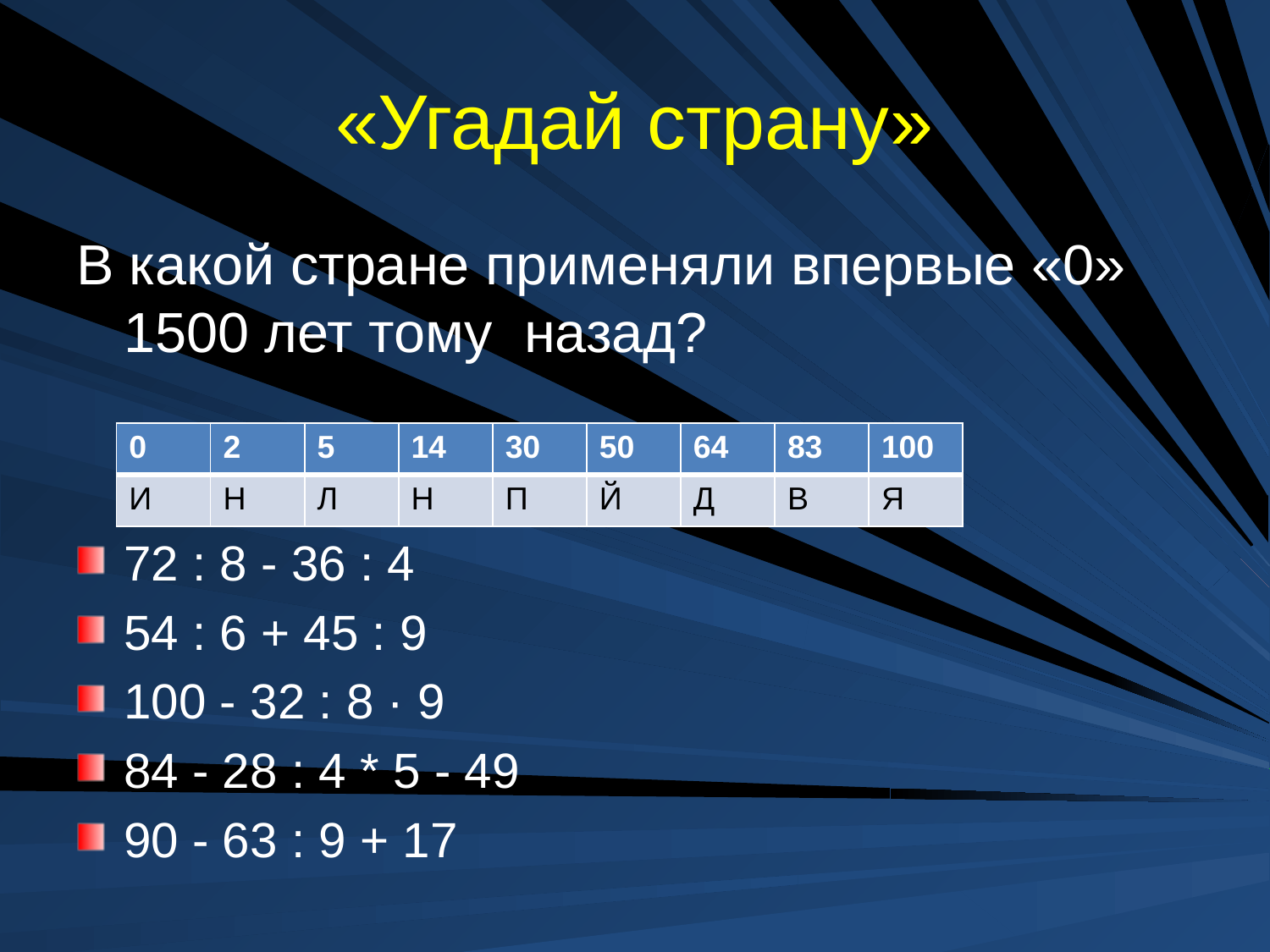

# «Угадай страну»
В какой стране применяли впервые «0» 1500 лет тому  назад?

72 : 8 - 36 : 4
54 : 6 + 45 : 9
100 - 32 : 8 · 9
84 - 28 : 4 * 5 - 49
90 - 63 : 9 + 17
| 0 | 2 | 5 | 14 | 30 | 50 | 64 | 83 | 100 |
| --- | --- | --- | --- | --- | --- | --- | --- | --- |
| И | Н | Л | Н | П | Й | Д | В | Я |